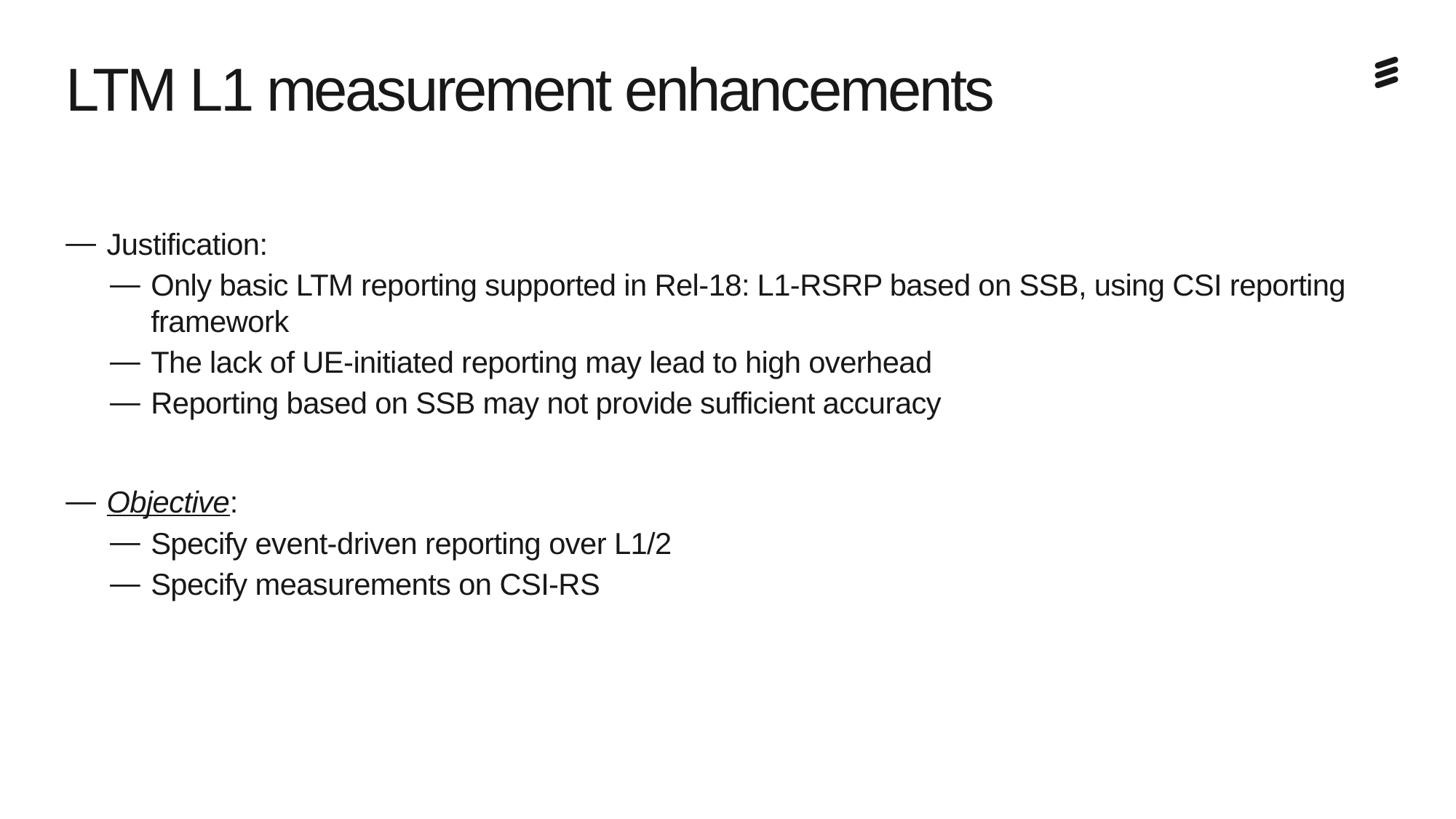

# LTM L1 measurement enhancements
Justification:
Only basic LTM reporting supported in Rel-18: L1-RSRP based on SSB, using CSI reporting framework
The lack of UE-initiated reporting may lead to high overhead
Reporting based on SSB may not provide sufficient accuracy

Objective:
Specify event-driven reporting over L1/2
Specify measurements on CSI-RS